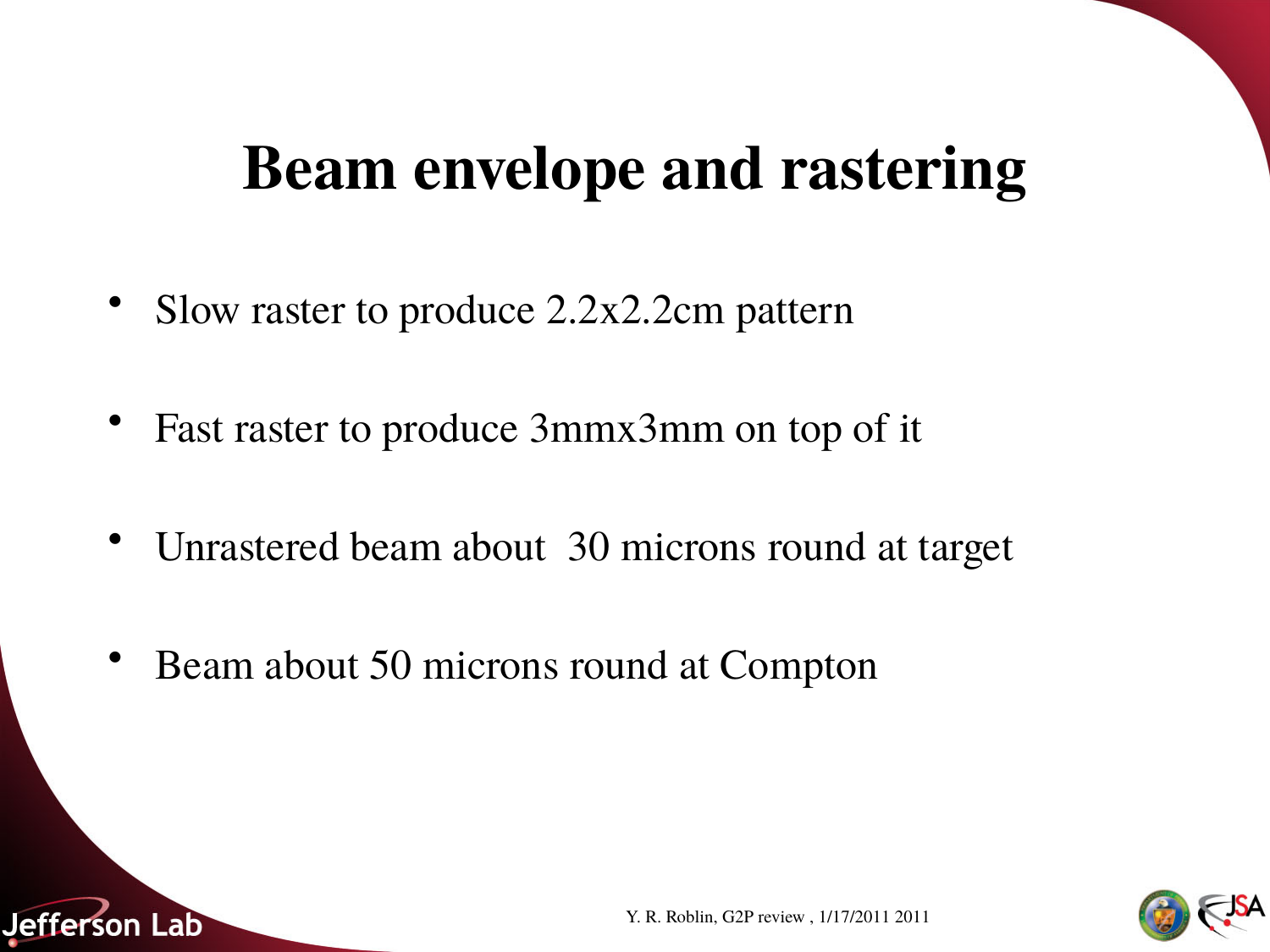

# Beam envelope and rastering
Slow raster to produce 2.2x2.2cm pattern

Fast raster to produce 3mmx3mm on top of it

Unrastered beam about  30 microns round at target

Beam about 50 microns round at Compton